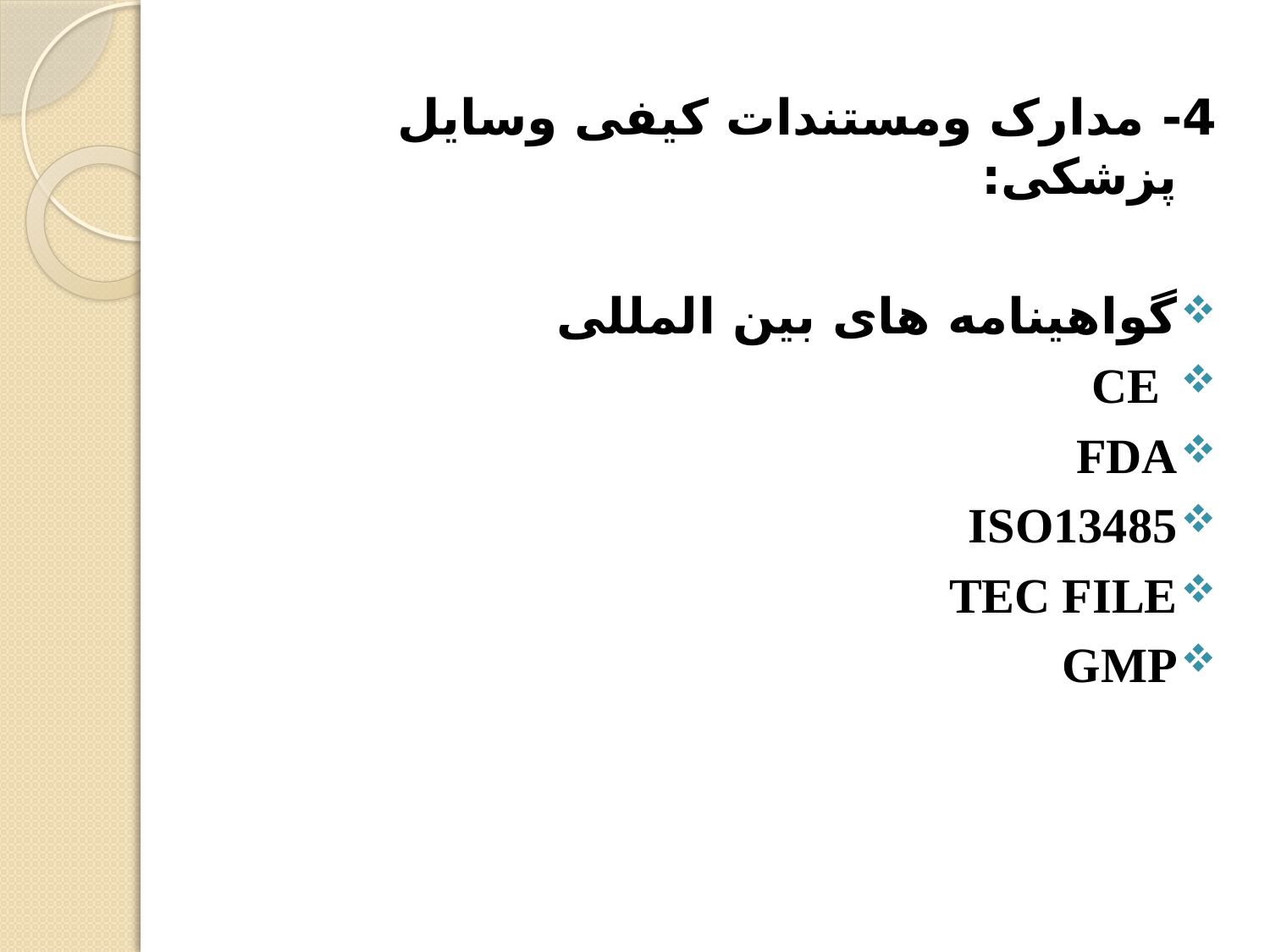

4- مدارک ومستندات کیفی وسایل پزشکی:

گواهینامه های بین المللی
 CE
FDA
ISO13485
TEC FILE
GMP